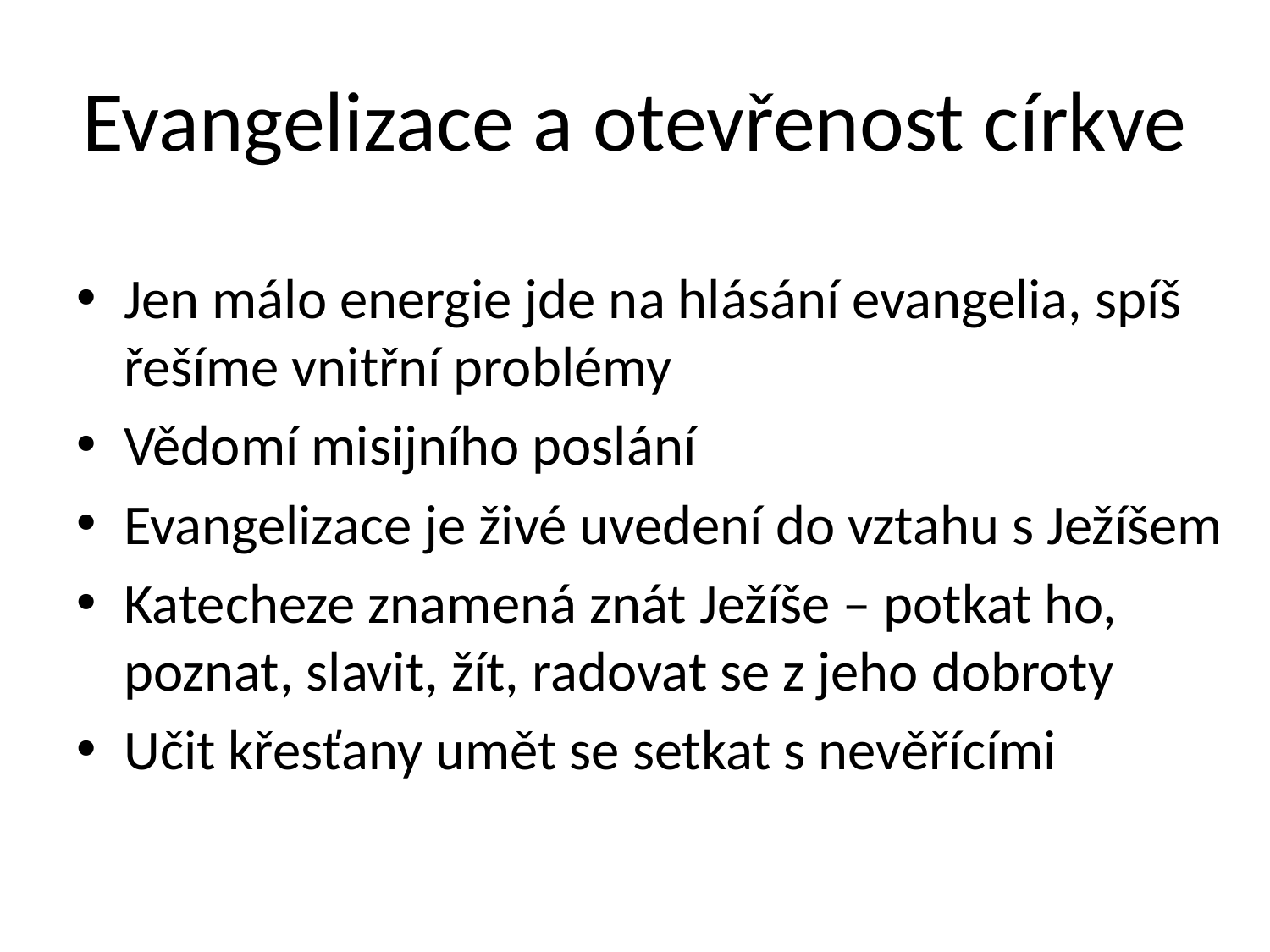

# Evangelizace a otevřenost církve
Jen málo energie jde na hlásání evangelia, spíš řešíme vnitřní problémy
Vědomí misijního poslání
Evangelizace je živé uvedení do vztahu s Ježíšem
Katecheze znamená znát Ježíše – potkat ho, poznat, slavit, žít, radovat se z jeho dobroty
Učit křesťany umět se setkat s nevěřícími